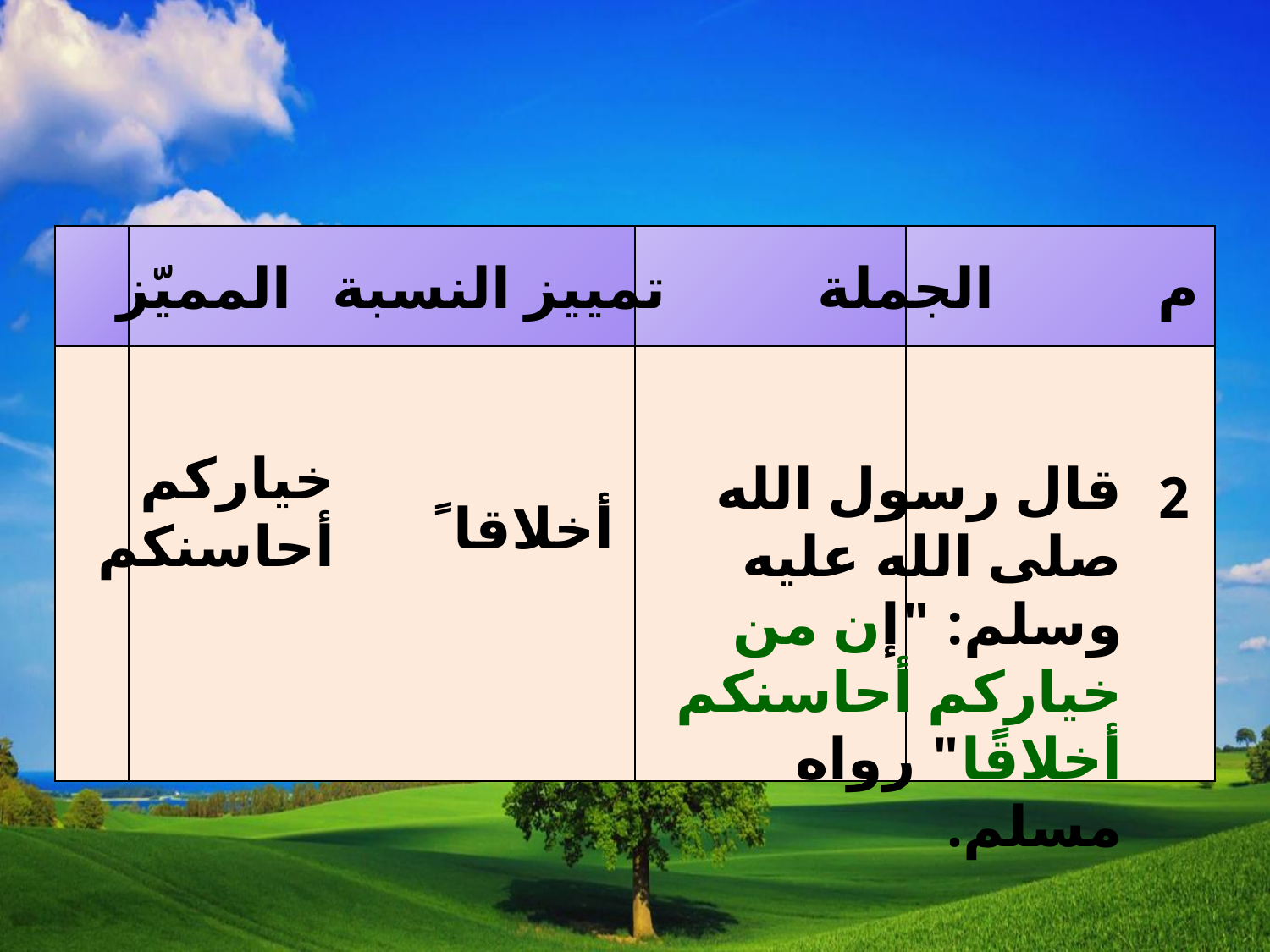

|  |  |  |  |
| --- | --- | --- | --- |
|  |  |  |  |
المميّز
تمييز النسبة
الجملة
م
خياركم أحاسنكم
قال رسول الله صلى الله عليه وسلم: "إن من خياركم أحاسنكم أخلاقًا" رواه مسلم.
2
أخلاقا ً